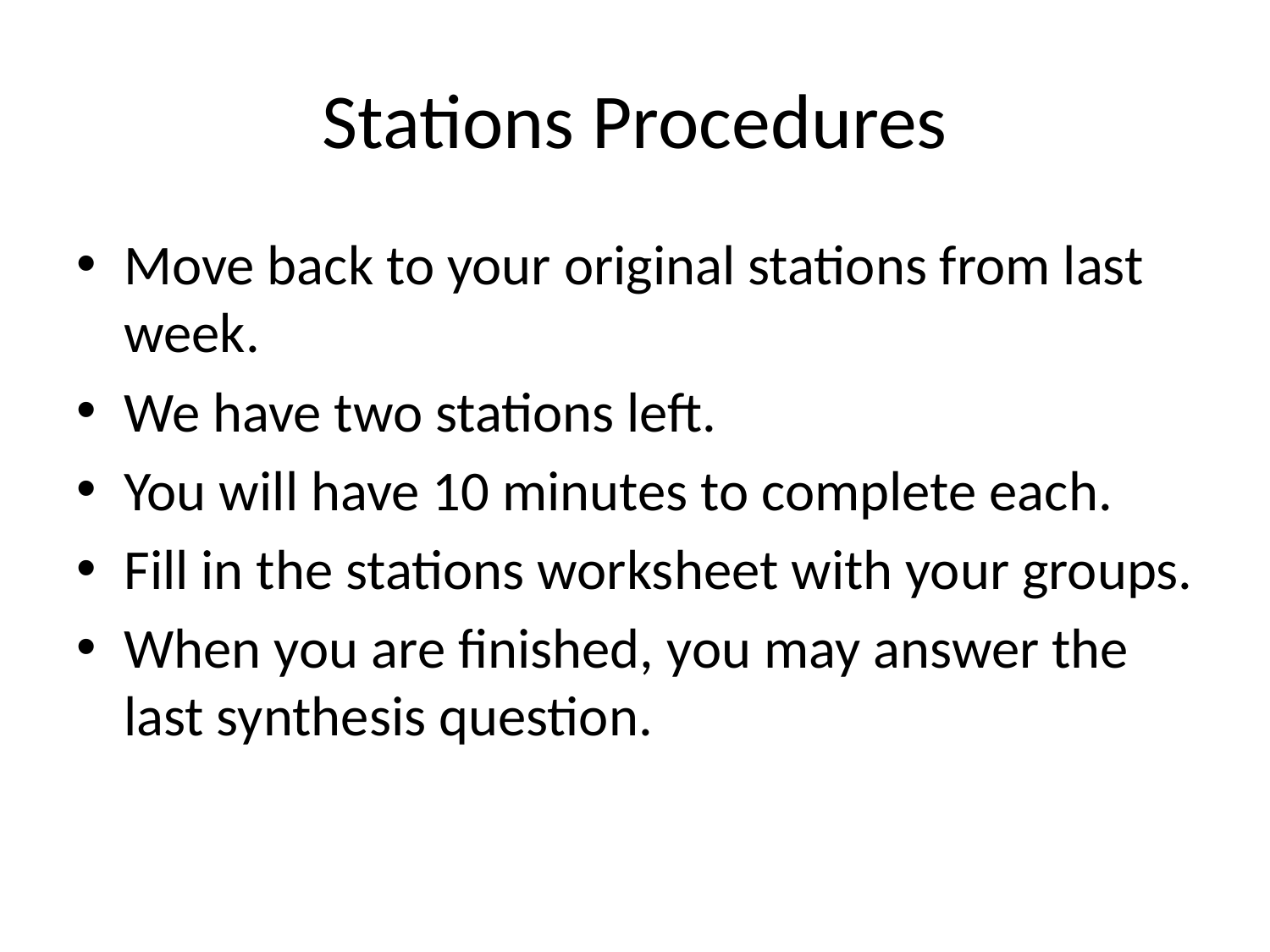

# Stations Procedures
Move back to your original stations from last week.
We have two stations left.
You will have 10 minutes to complete each.
Fill in the stations worksheet with your groups.
When you are finished, you may answer the last synthesis question.